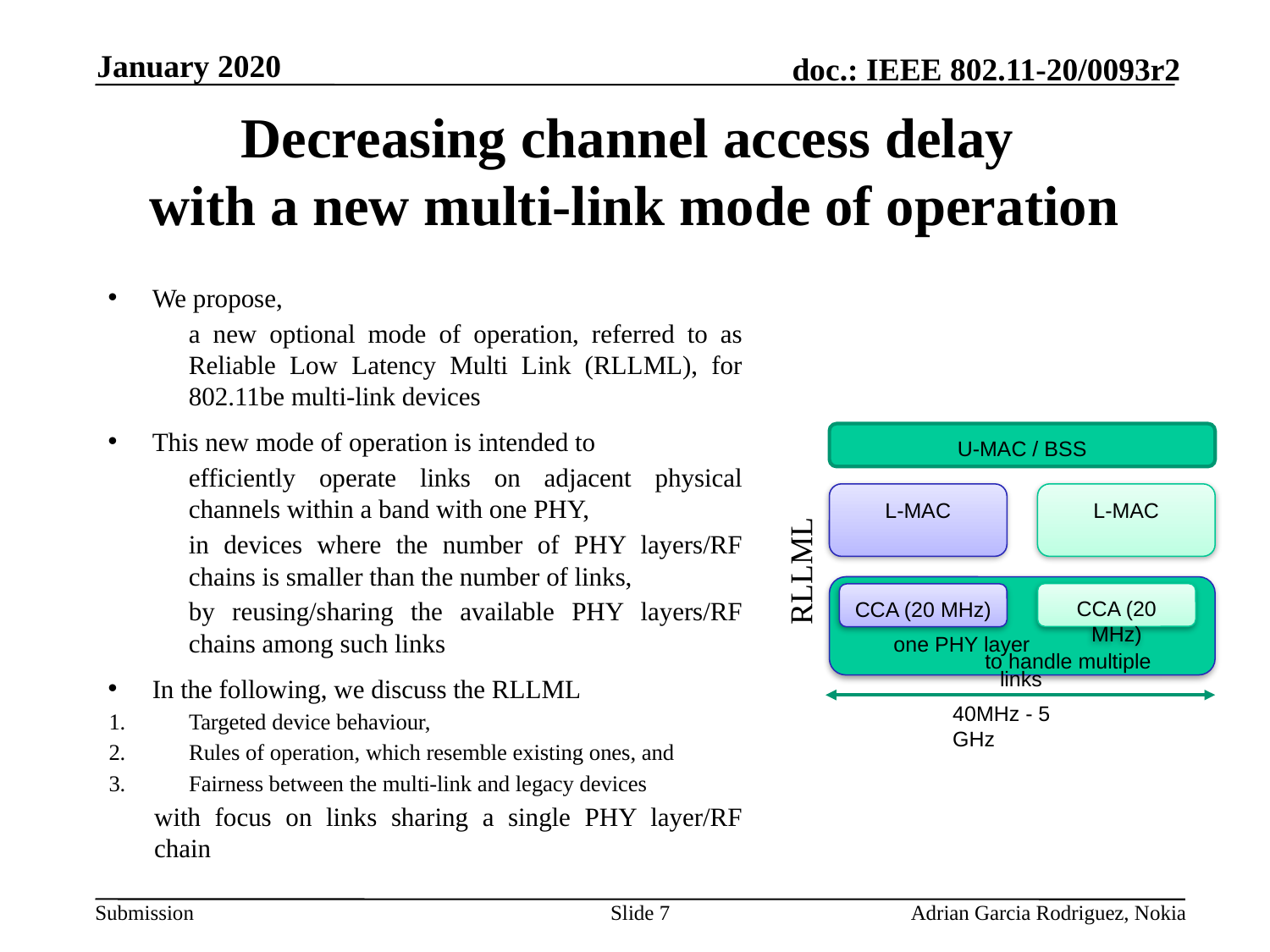

January 2020
# Decreasing channel access delay with a new multi-link mode of operation

We propose,
a new optional mode of operation, referred to as Reliable Low Latency Multi Link (RLLML), for 802.11be multi-link devices
This new mode of operation is intended to
efficiently operate links on adjacent physical channels within a band with one PHY,
in devices where the number of PHY layers/RF chains is smaller than the number of links,
by reusing/sharing the available PHY layers/RF chains among such links
In the following, we discuss the RLLML
Targeted device behaviour,
Rules of operation, which resemble existing ones, and
Fairness between the multi-link and legacy devices
with focus on links sharing a single PHY layer/RF chain
U-MAC / BSS
L-MAC
L-MAC
RLLML

CCA (20 MHz)
CCA (20 MHz)
one PHY layer                                     to handle multiple links
40MHz - 5 GHz
Slide 7
Adrian Garcia Rodriguez, Nokia